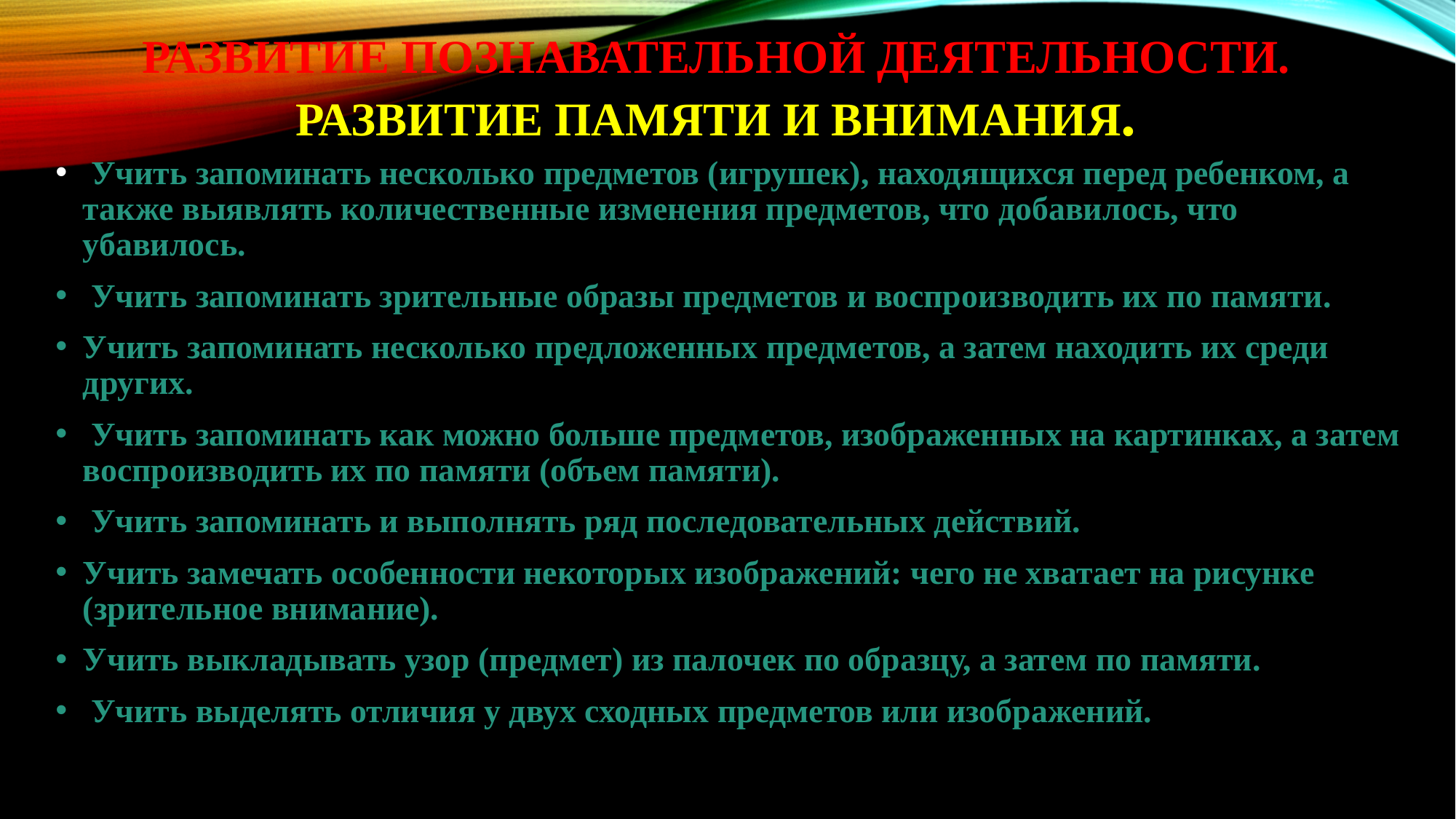

# Развитие познавательной деятельности. Развитие памяти и внимания.
 Учить запоминать несколько предметов (игрушек), находящихся перед ребенком, а также выявлять количественные изменения предметов, что добавилось, что убавилось.
 Учить запоминать зрительные образы предметов и воспроизводить их по памяти.
Учить запоминать несколько предложенных предметов, а затем находить их среди других.
 Учить запоминать как можно больше предметов, изображенных на картинках, а затем воспроизводить их по памяти (объем памяти).
 Учить запоминать и выполнять ряд последовательных действий.
Учить замечать особенности некоторых изображений: чего не хватает на рисунке (зрительное внимание).
Учить выкладывать узор (предмет) из палочек по образцу, а затем по памяти.
 Учить выделять отличия у двух сходных предметов или изображений.